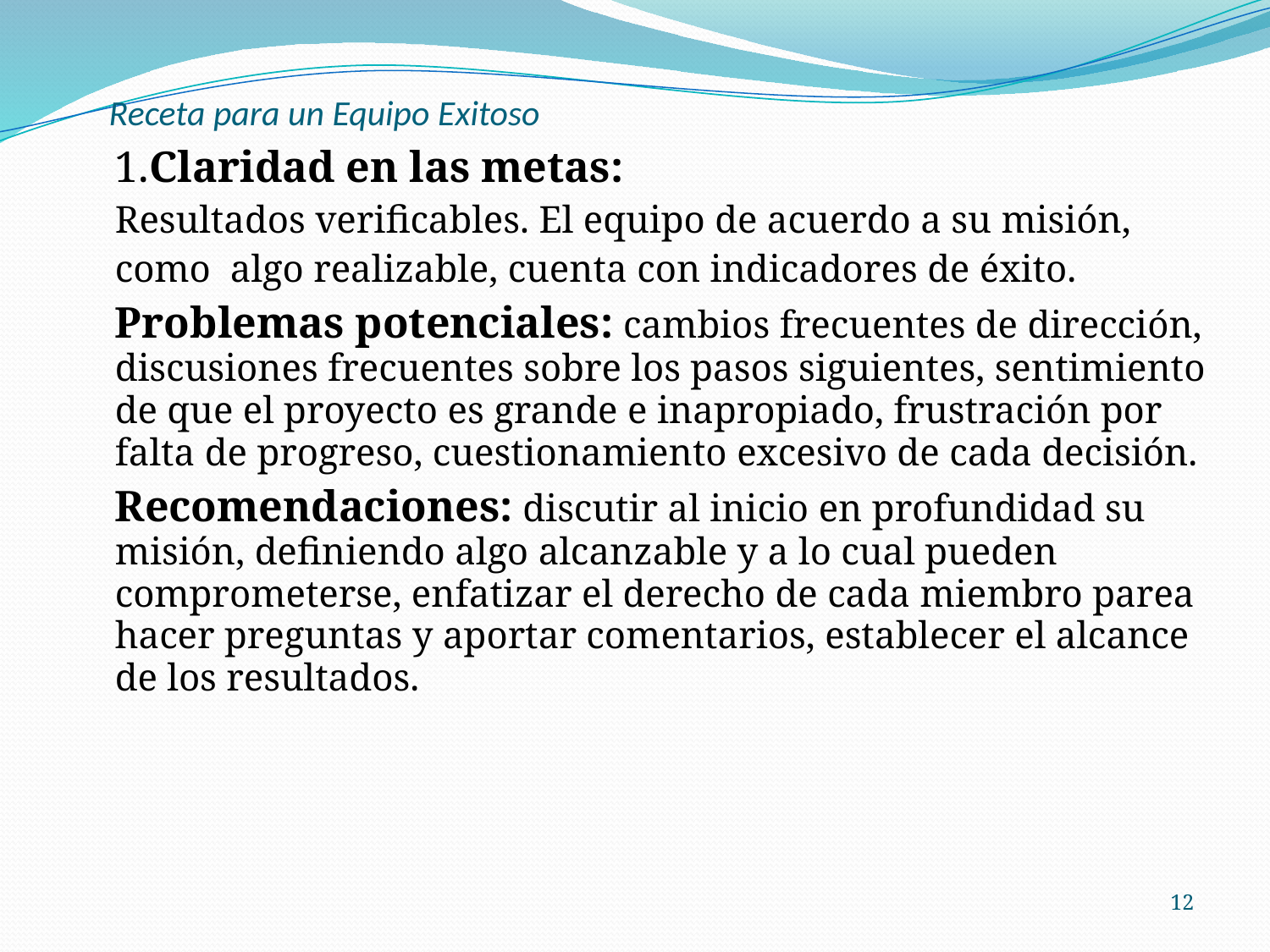

# Receta para un Equipo Exitoso
1.Claridad en las metas:
Resultados verificables. El equipo de acuerdo a su misión,
como  algo realizable, cuenta con indicadores de éxito.
Problemas potenciales: cambios frecuentes de dirección, discusiones frecuentes sobre los pasos siguientes, sentimiento de que el proyecto es grande e inapropiado, frustración por falta de progreso, cuestionamiento excesivo de cada decisión.
Recomendaciones: discutir al inicio en profundidad su misión, definiendo algo alcanzable y a lo cual pueden comprometerse, enfatizar el derecho de cada miembro parea hacer preguntas y aportar comentarios, establecer el alcance de los resultados.

12